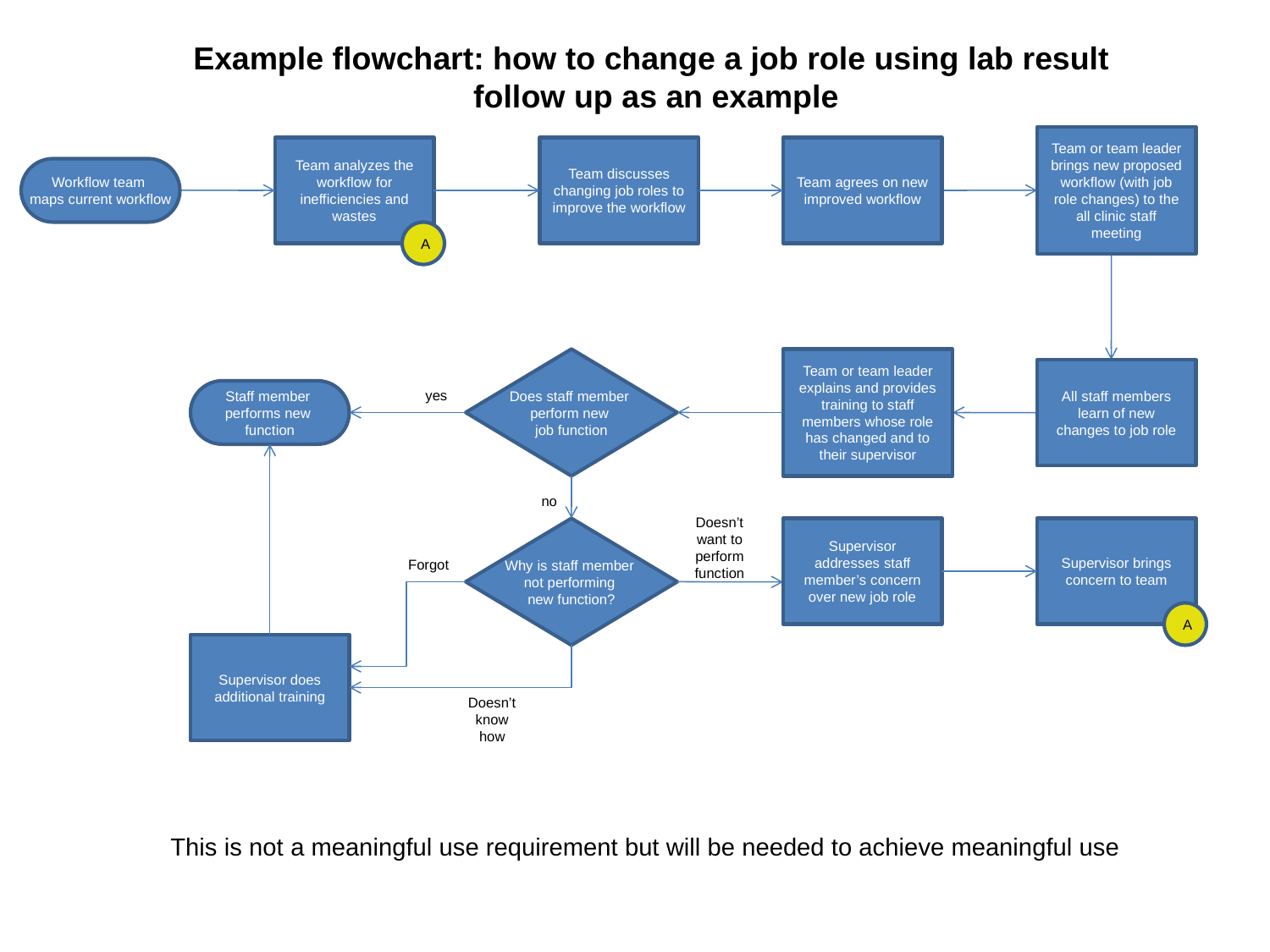

Example flowchart: how to change a job role using lab result
follow up as an example

Team or team leader brings new proposed workflow (with job role changes) to the all clinic staff meeting
Team analyzes the workflow for inefficiencies and wastes
Team discusses changing job roles to improve the workflow
Team agrees on new improved workflow
Workflow team
maps current workflow
A
Does staff member
perform new
job function
Team or team leader explains and provides training to staff members whose role has changed and to their supervisor
All staff members learn of new changes to job role
Staff member
performs new
function
yes
no
Doesn’t want to perform function
Why is staff member
not performing
new function?
Supervisor addresses staff member’s concern over new job role
Supervisor brings concern to team
Forgot
A
Supervisor does additional training
Doesn’t know how
This is not a meaningful use requirement but will be needed to achieve meaningful use